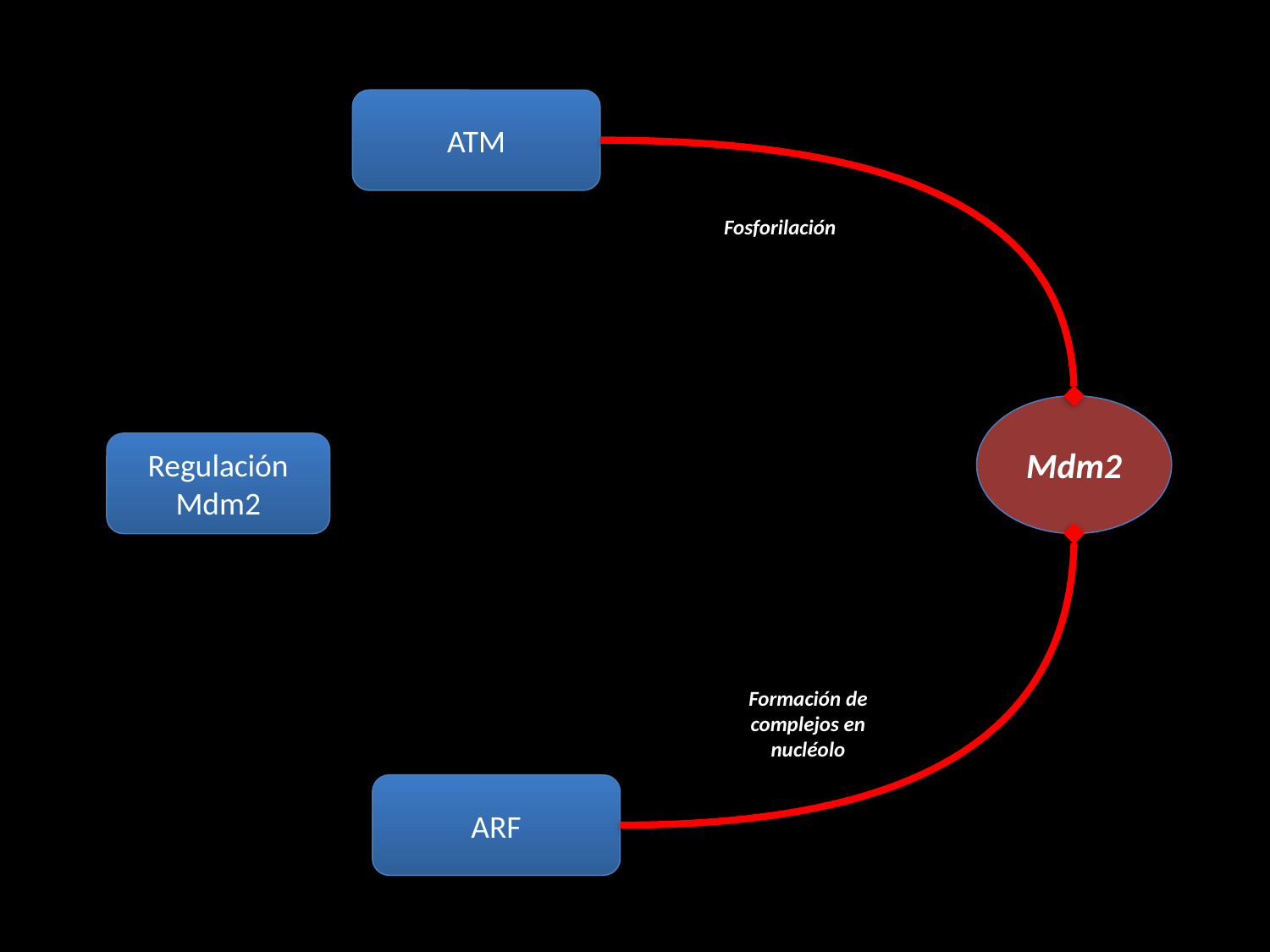

ATM
Fosforilación
Mdm2
Regulación Mdm2
Formación de complejos en nucléolo
ARF